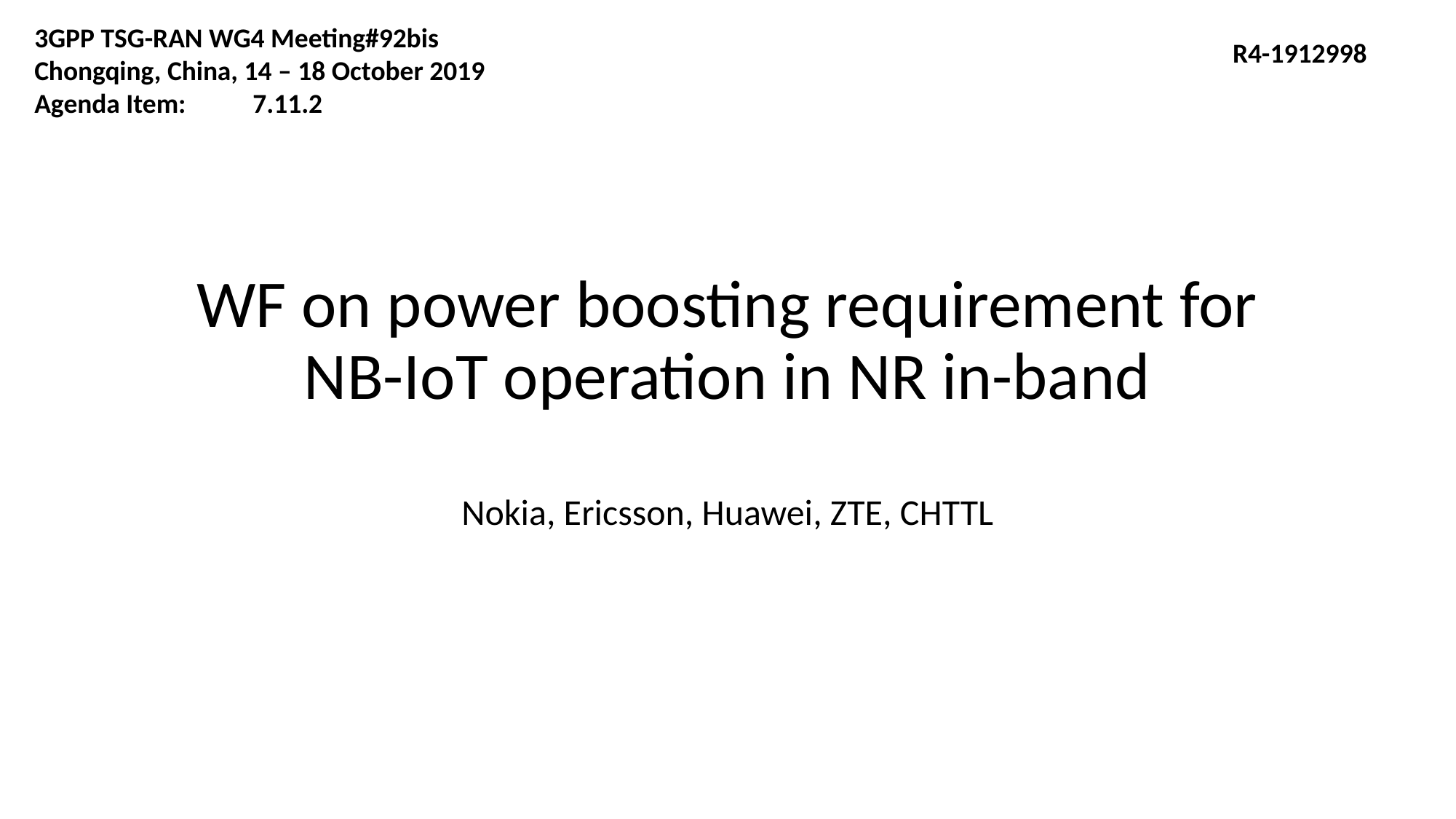

3GPP TSG-RAN WG4 Meeting#92bis
Chongqing, China, 14 – 18 October 2019
Agenda Item:	7.11.2
R4-1912998
# WF on power boosting requirement for NB-IoT operation in NR in-band
Nokia, Ericsson, Huawei, ZTE, CHTTL